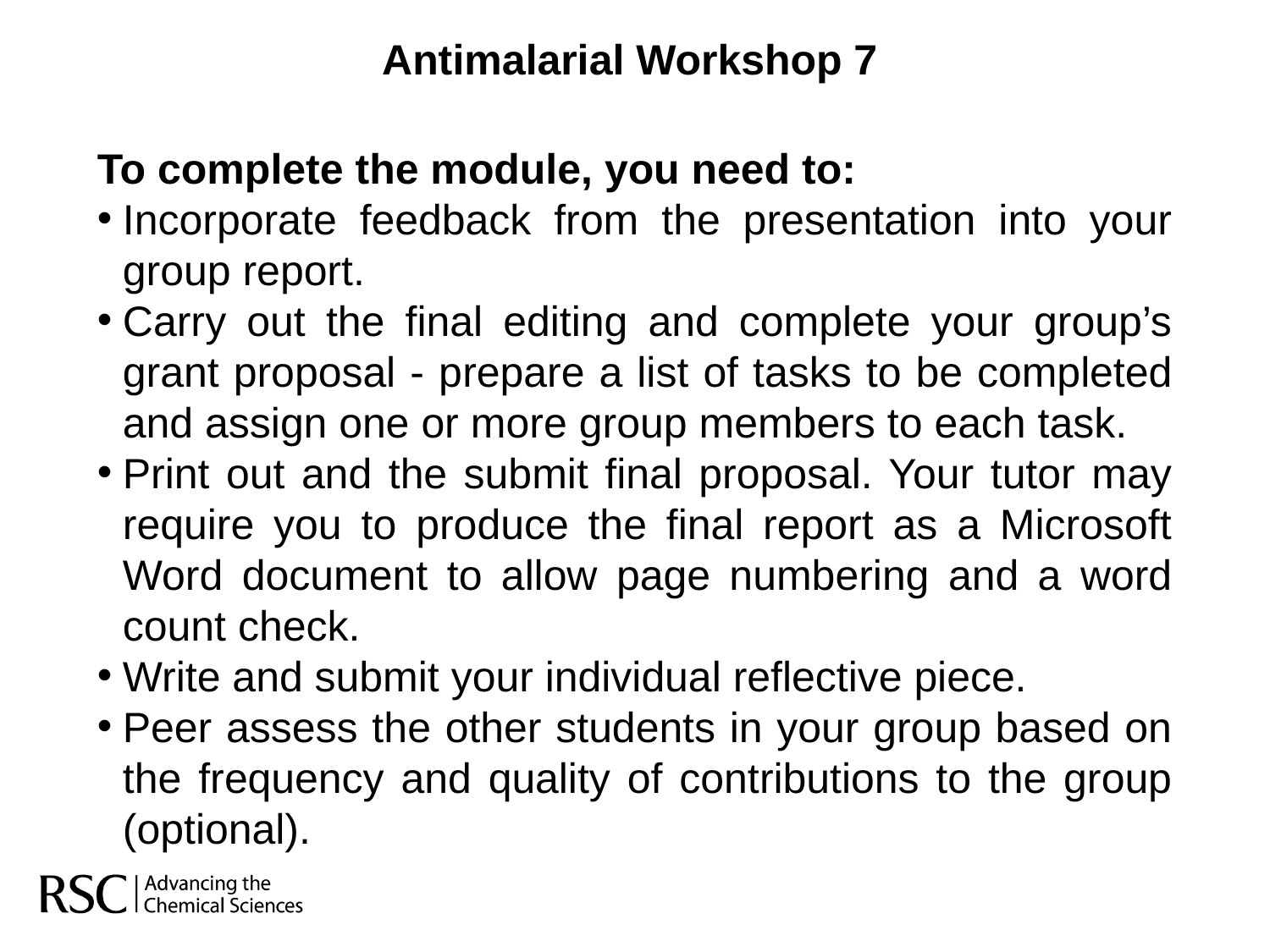

Antimalarial Workshop 7
To complete the module, you need to:
Incorporate feedback from the presentation into your group report.
Carry out the final editing and complete your group’s grant proposal - prepare a list of tasks to be completed and assign one or more group members to each task.
Print out and the submit final proposal. Your tutor may require you to produce the final report as a Microsoft Word document to allow page numbering and a word count check.
Write and submit your individual reflective piece.
Peer assess the other students in your group based on the frequency and quality of contributions to the group (optional).